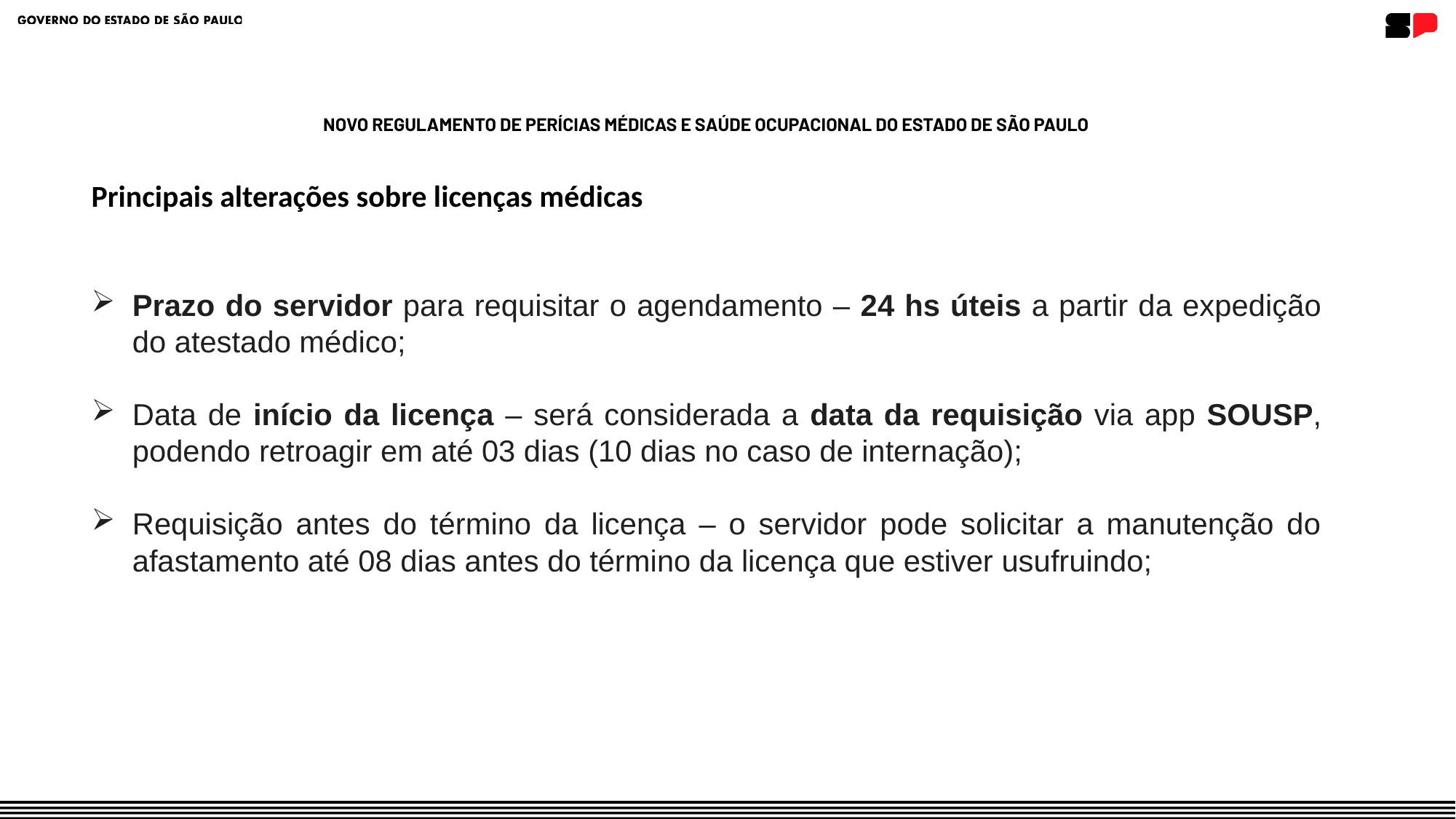

NOVO REGULAMENTO DE PERÍCIAS MÉDICAS E SAÚDE OCUPACIONAL DO ESTADO DE SÃO PAULO

Principais alterações sobre licenças médicas

Prazo do servidor para requisitar o agendamento – 24 hs úteis a partir da expedição do atestado médico;

Data de início da licença – será considerada a data da requisição via app SOUSP, podendo retroagir em até 03 dias (10 dias no caso de internação);

Requisição antes do término da licença – o servidor pode solicitar a manutenção do afastamento até 08 dias antes do término da licença que estiver usufruindo;